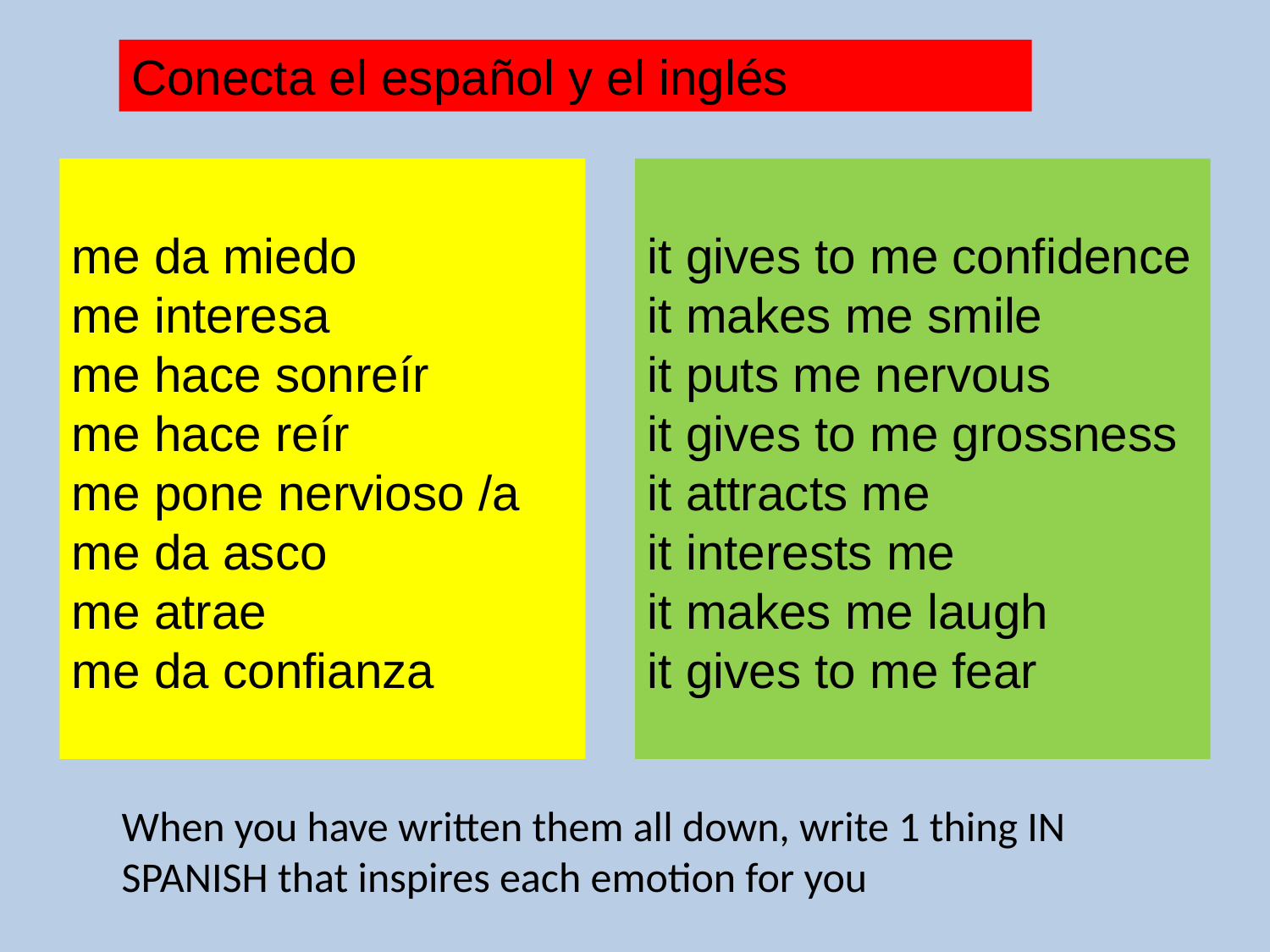

Conecta el español y el inglés

me da miedo
me interesa
me hace sonreír
me hace reír
me pone nervioso /a
me da asco
me atrae
me da confianza

it gives to me confidence
it makes me smile
it puts me nervous
it gives to me grossness
it attracts me
it interests me
it makes me laugh
it gives to me fear

When you have written them all down, write 1 thing IN SPANISH that inspires each emotion for you